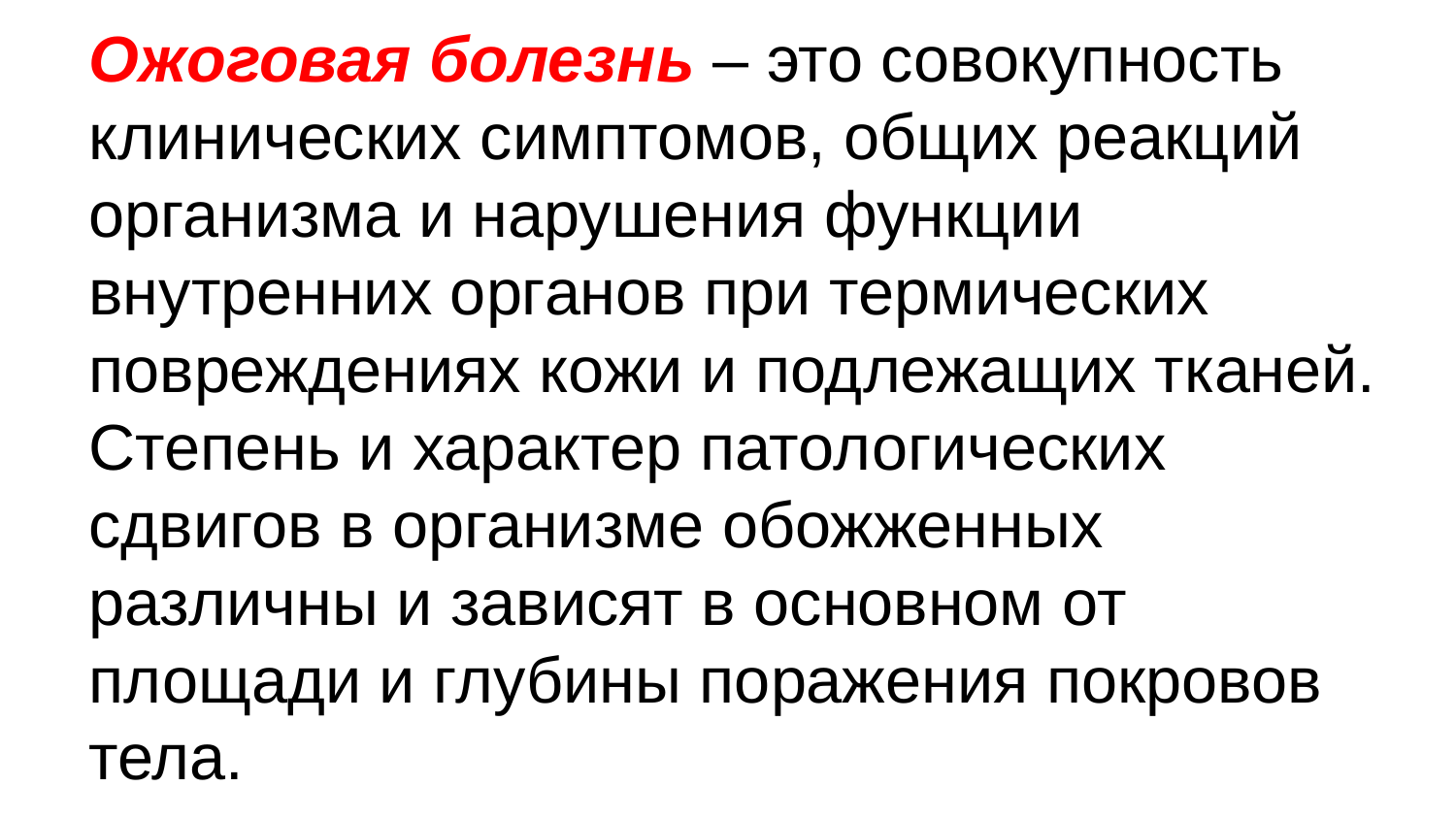

Ожоговая болезнь – это совокупность клинических симптомов, общих реакций организма и нарушения функции внутренних органов при термических повреждениях кожи и подлежащих тканей. Степень и характер патологических сдвигов в организме обожженных различны и зависят в основном от площади и глубины поражения покровов тела.